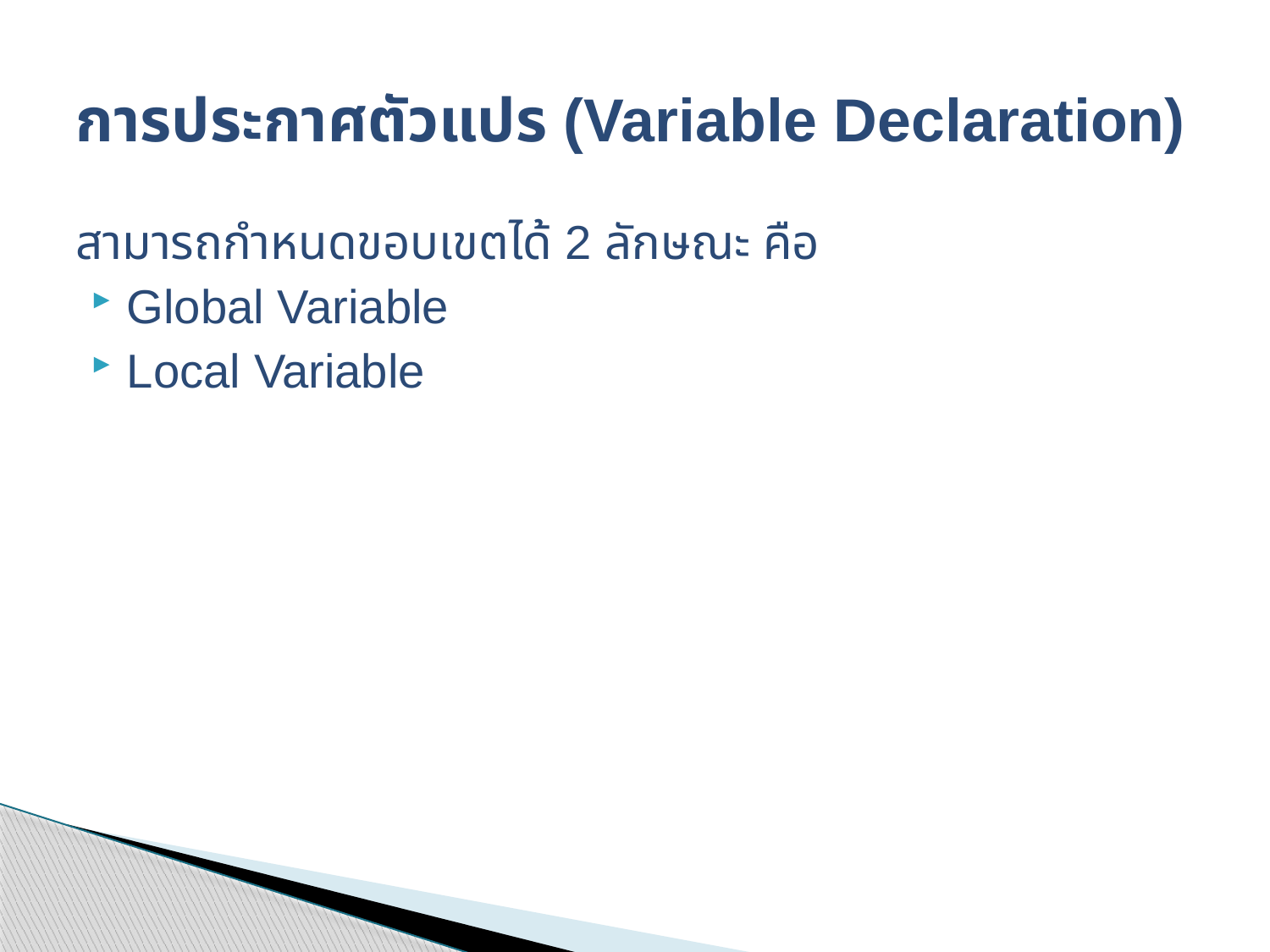

# การประกาศตัวแปร (Variable Declaration)
สามารถกำหนดขอบเขตได้ 2 ลักษณะ คือ
Global Variable
Local Variable